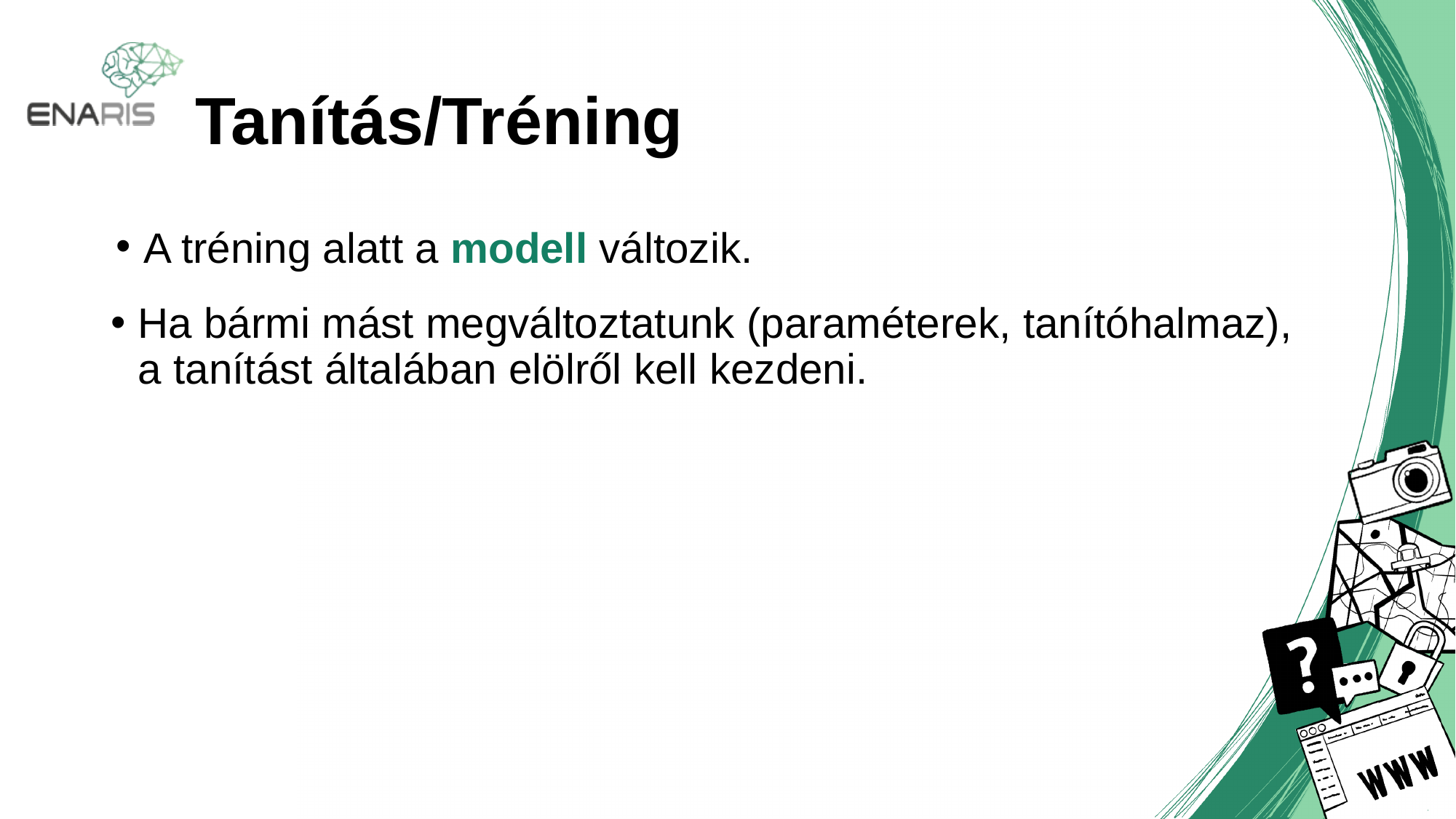

# Tanítás/Tréning
A tréning alatt a modell változik.
Ha bármi mást megváltoztatunk (paraméterek, tanítóhalmaz), a tanítást általában elölről kell kezdeni.